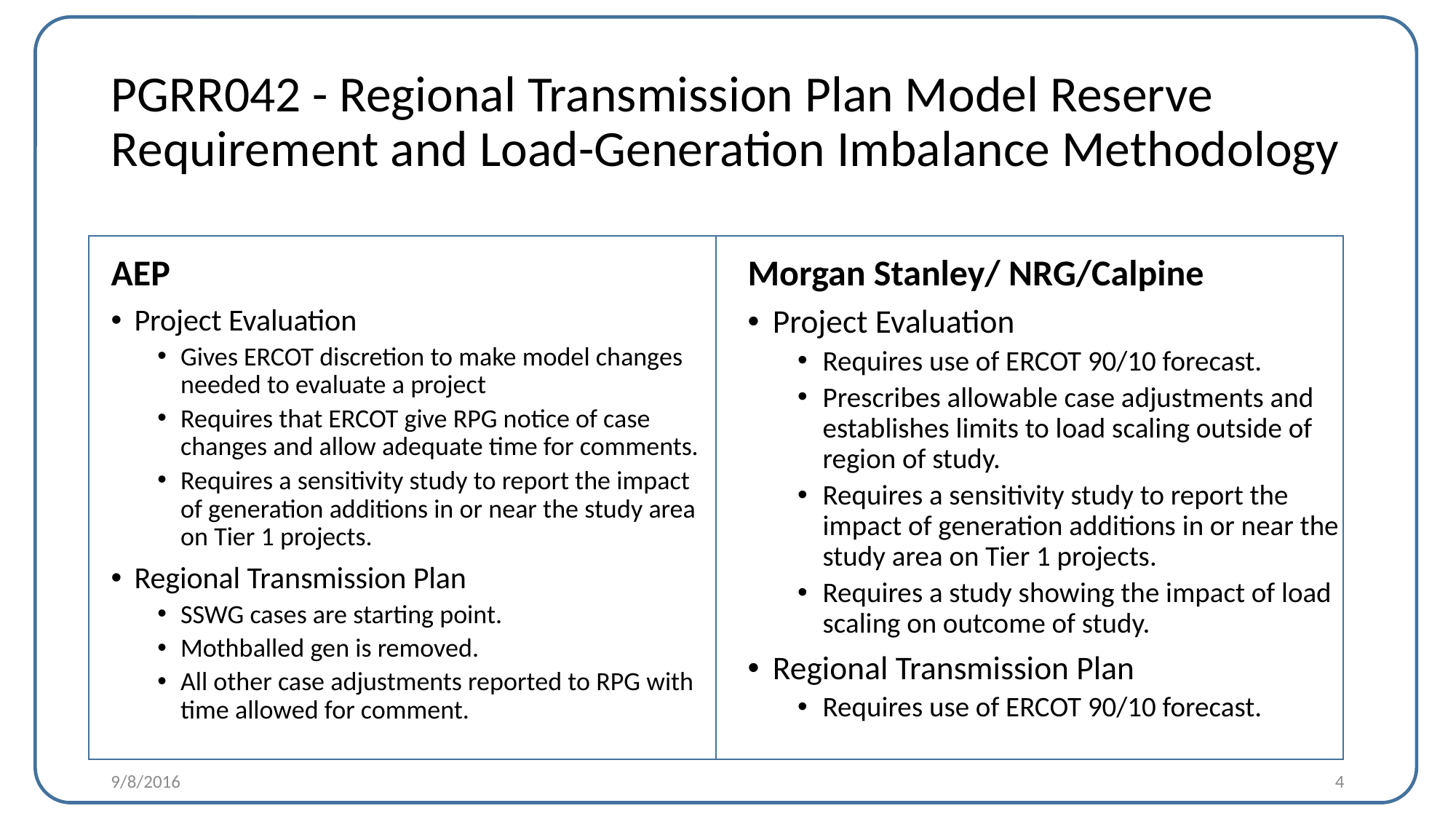

# PGRR042 - Regional Transmission Plan Model Reserve Requirement and Load-Generation Imbalance Methodology

AEP

Morgan Stanley/ NRG/Calpine
Project Evaluation
Gives ERCOT discretion to make model changes needed to evaluate a project
Requires that ERCOT give RPG notice of case changes and allow adequate time for comments.
Requires a sensitivity study to report the impact of generation additions in or near the study area on Tier 1 projects.
Regional Transmission Plan
SSWG cases are starting point.
Mothballed gen is removed.
All other case adjustments reported to RPG with time allowed for comment.

Project Evaluation
Requires use of ERCOT 90/10 forecast.
Prescribes allowable case adjustments and establishes limits to load scaling outside of region of study.
Requires a sensitivity study to report the impact of generation additions in or near the study area on Tier 1 projects.
Requires a study showing the impact of load scaling on outcome of study.
Regional Transmission Plan
Requires use of ERCOT 90/10 forecast.
9/8/2016
4